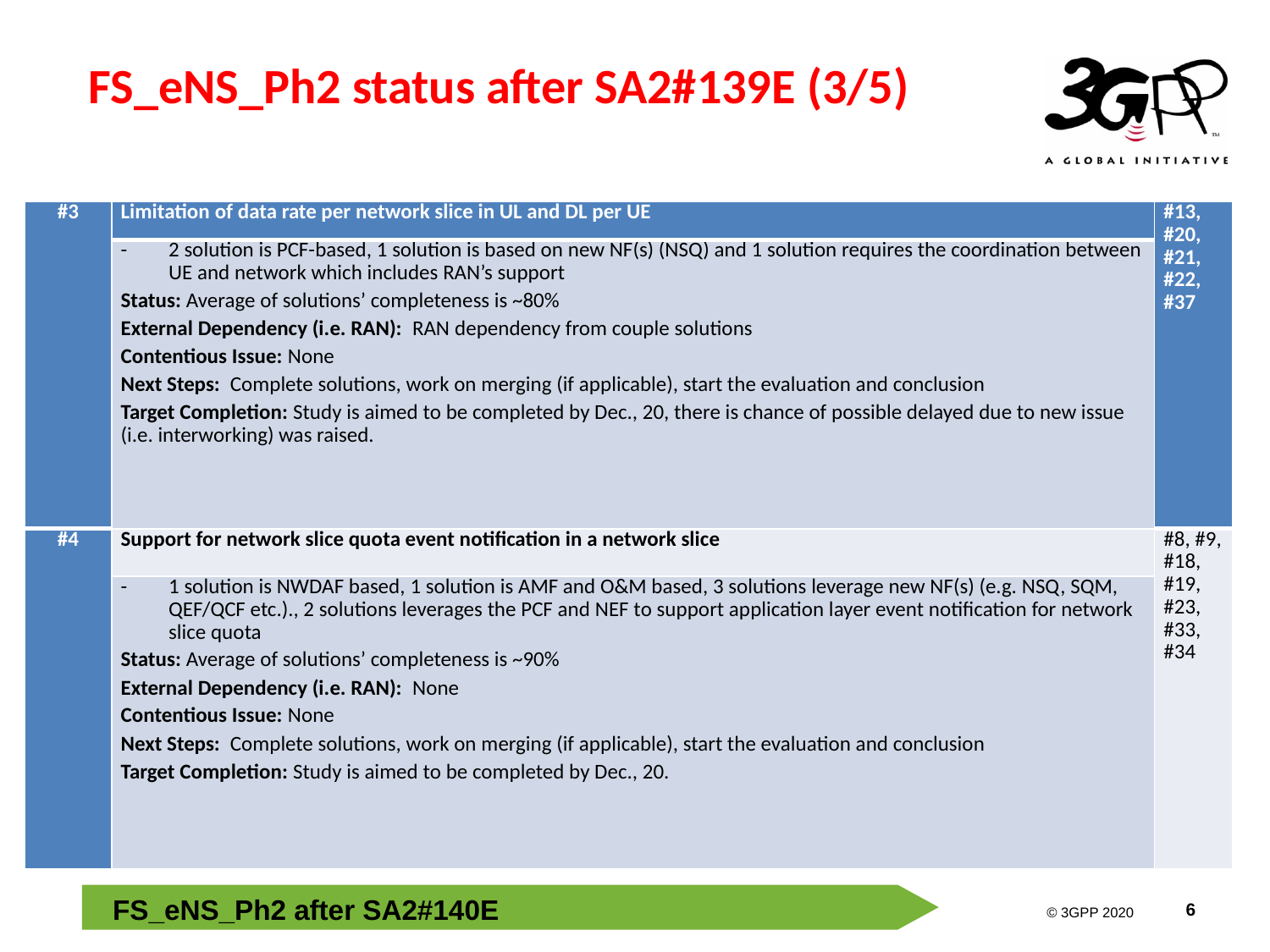

# FS_eNS_Ph2 status after SA2#139E (3/5)
| #3 | Limitation of data rate per network slice in UL and DL per UE | #13, #20, #21, #22, #37 |
| --- | --- | --- |
|  | 2 solution is PCF-based, 1 solution is based on new NF(s) (NSQ) and 1 solution requires the coordination between UE and network which includes RAN’s support Status: Average of solutions’ completeness is ~80% External Dependency (i.e. RAN): RAN dependency from couple solutions Contentious Issue: None Next Steps: Complete solutions, work on merging (if applicable), start the evaluation and conclusion Target Completion: Study is aimed to be completed by Dec., 20, there is chance of possible delayed due to new issue (i.e. interworking) was raised. |  |
| #4 | Support for network slice quota event notification in a network slice | #8, #9, #18, #19, #23, #33, #34 |
|  | 1 solution is NWDAF based, 1 solution is AMF and O&M based, 3 solutions leverage new NF(s) (e.g. NSQ, SQM, QEF/QCF etc.)., 2 solutions leverages the PCF and NEF to support application layer event notification for network slice quota Status: Average of solutions’ completeness is ~90% External Dependency (i.e. RAN): None Contentious Issue: None Next Steps: Complete solutions, work on merging (if applicable), start the evaluation and conclusion Target Completion: Study is aimed to be completed by Dec., 20. |  |